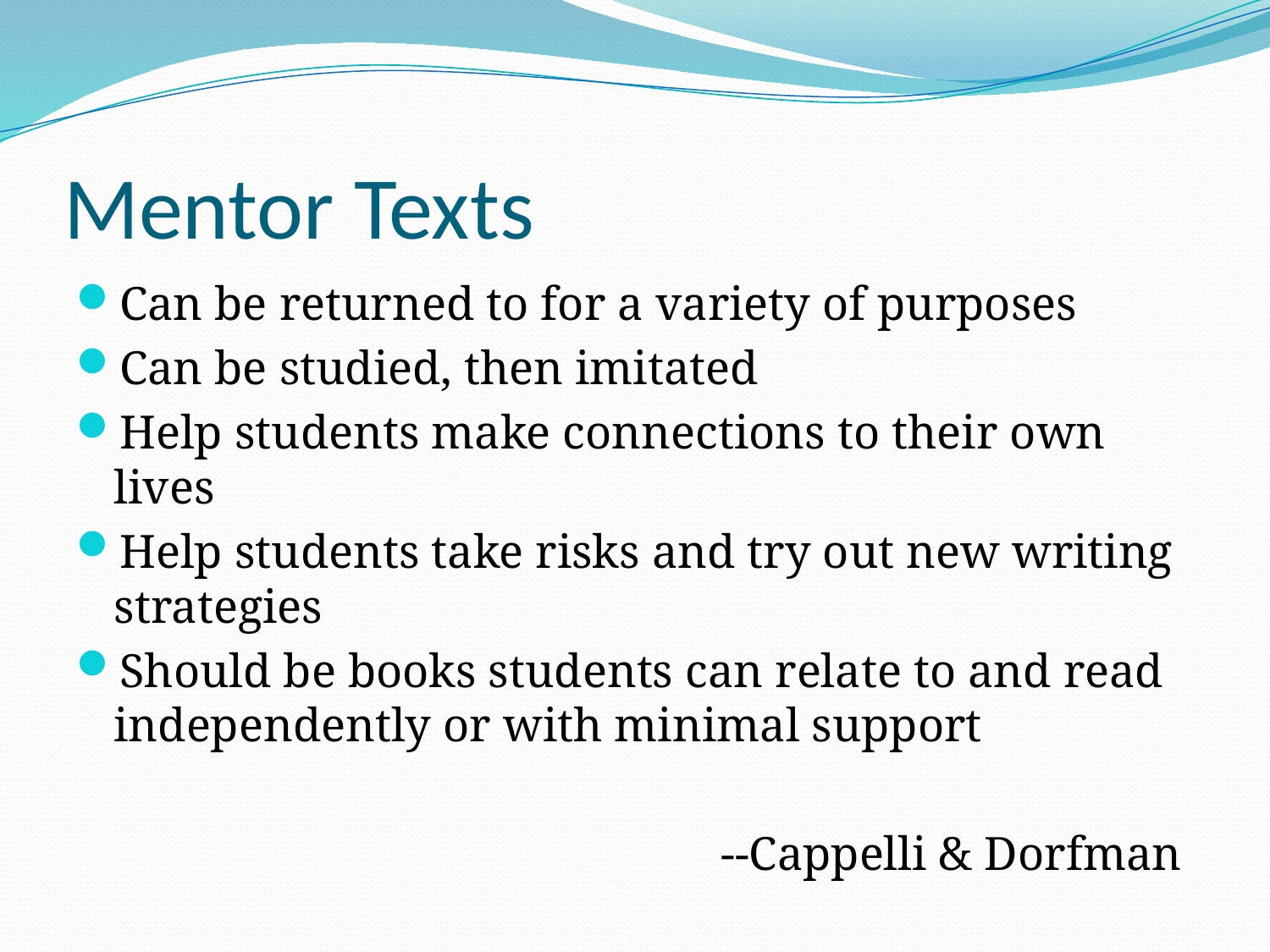

# Mentor Texts
Can be returned to for a variety of purposes
Can be studied, then imitated
Help students make connections to their own lives
Help students take risks and try out new writing strategies
Should be books students can relate to and read independently or with minimal support

--Cappelli & Dorfman